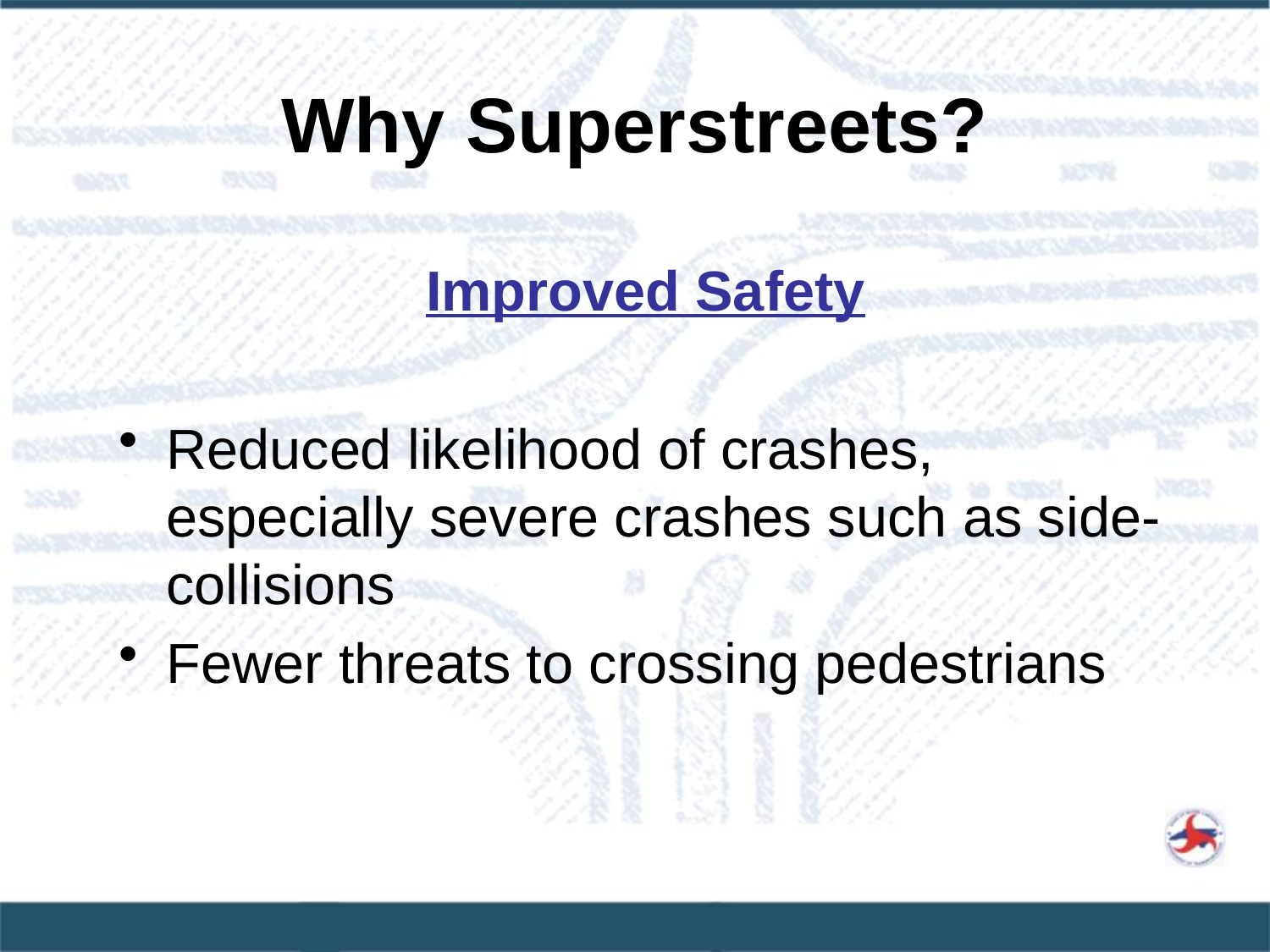

# Why Superstreets?

Improved Safety

Reduced likelihood of crashes, especially severe crashes such as side-collisions
Fewer threats to crossing pedestrians